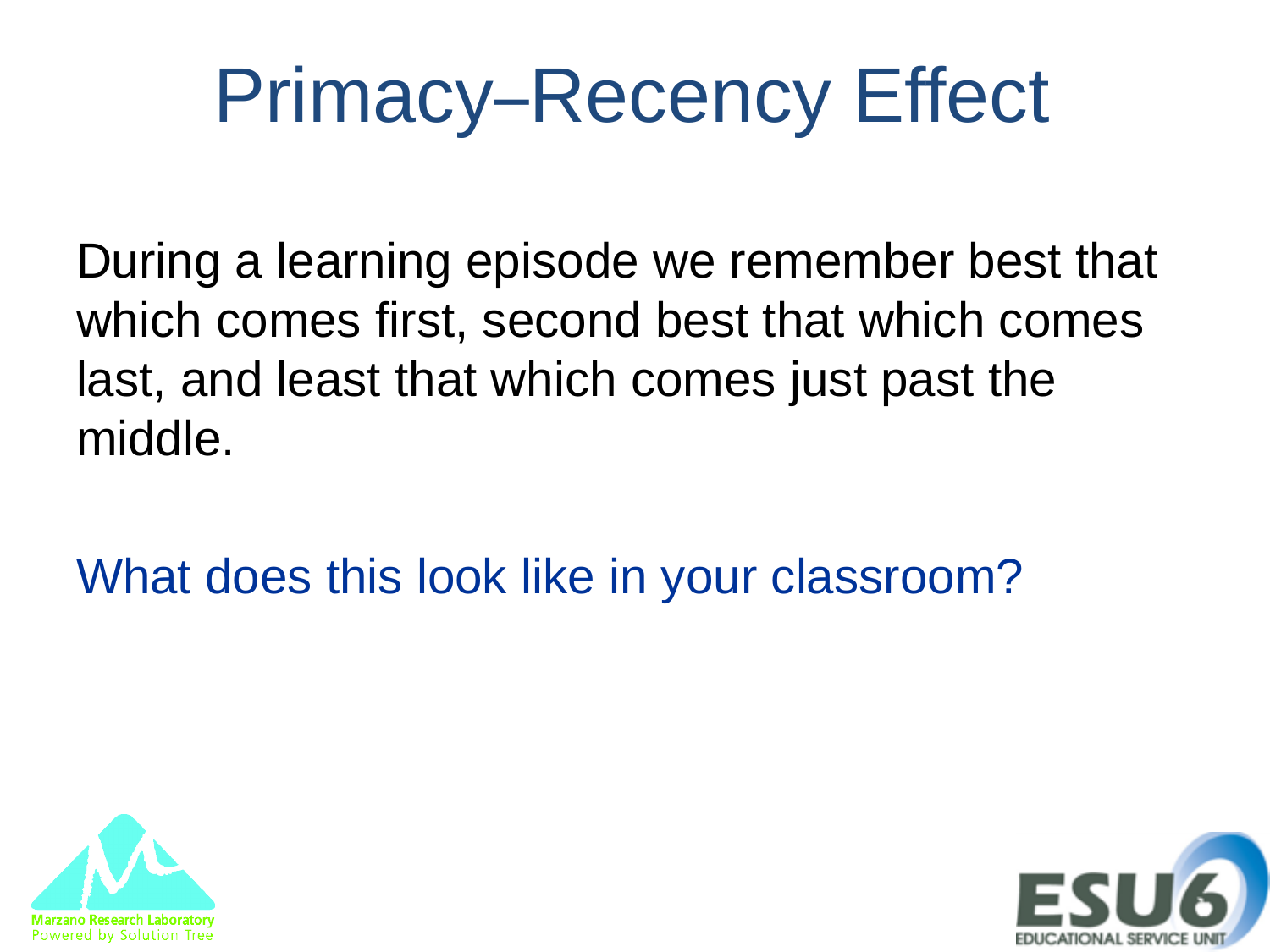

# Primacy–Recency Effect
During a learning episode we remember best that which comes first, second best that which comes last, and least that which comes just past the middle.

What does this look like in your classroom?